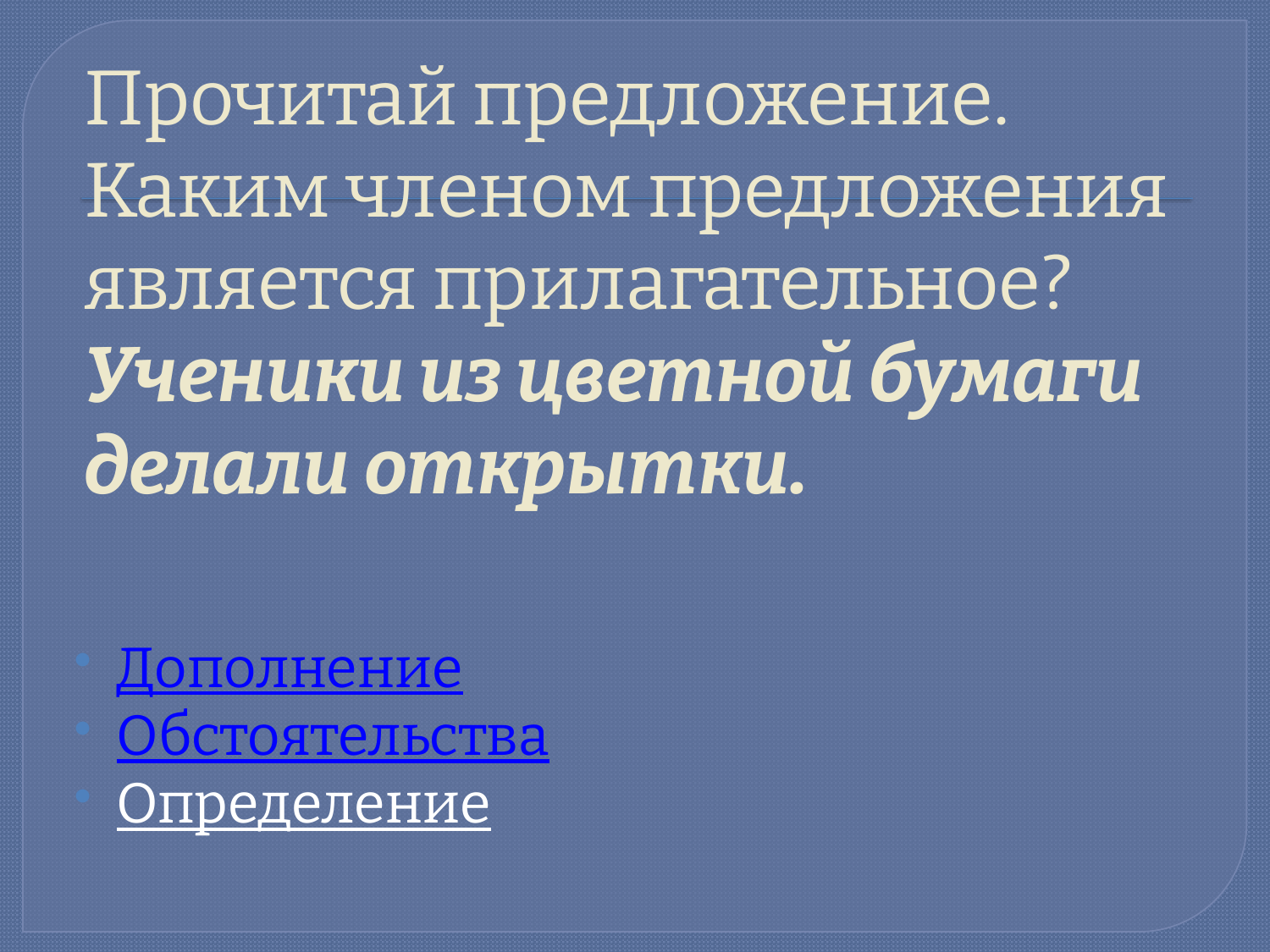

# Прочитай предложение. Каким членом предложения является прилагательное? Ученики из цветной бумаги делали открытки.
Дополнение
Обстоятельства
Определение